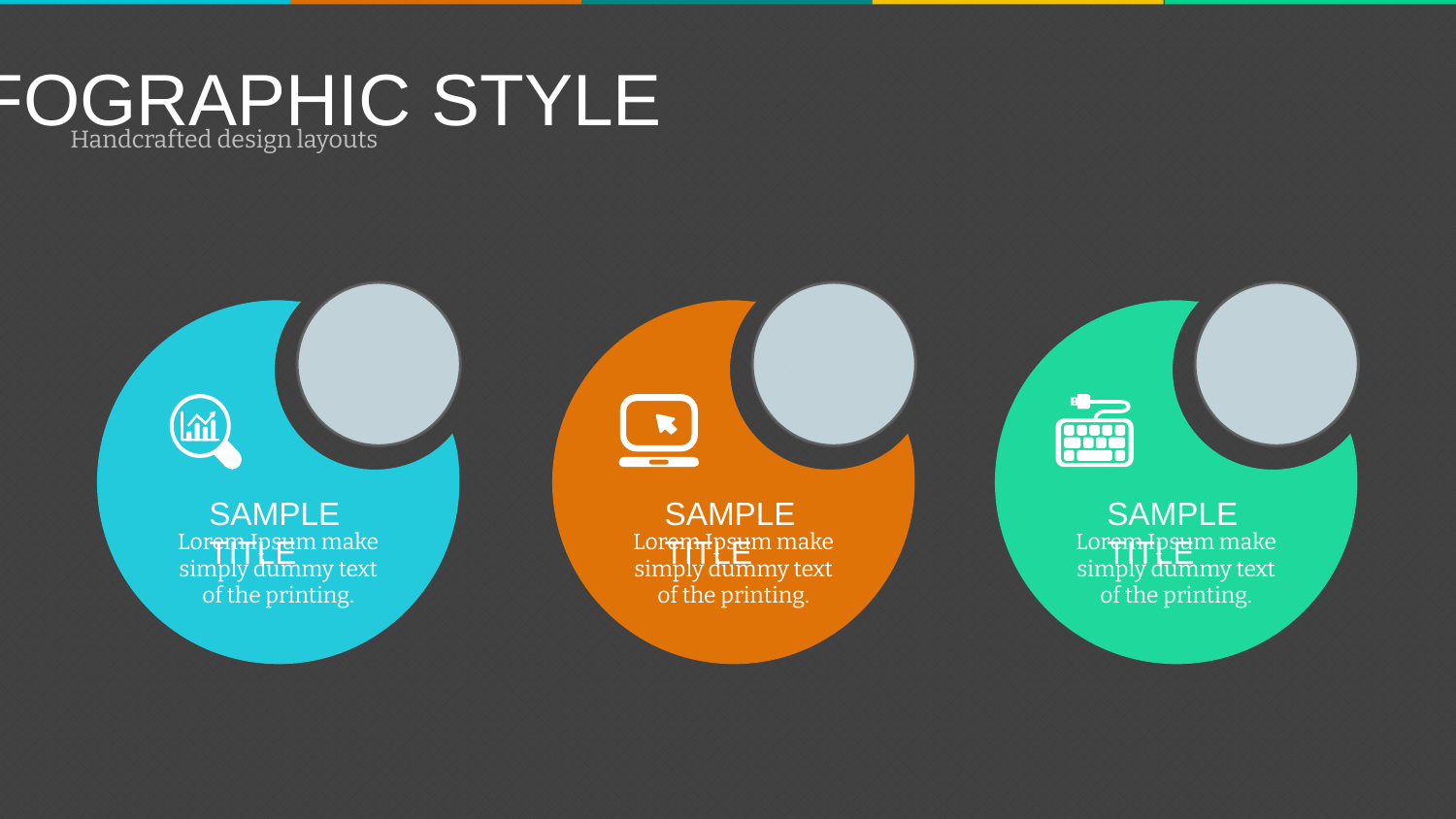

INFOGRAPHIC STYLE
Handcrafted design layouts

SAMPLE TITLE
SAMPLE TITLE
SAMPLE TITLE
Lorem Ipsum make simply dummy text of the printing.
Lorem Ipsum make simply dummy text of the printing.
Lorem Ipsum make simply dummy text of the printing.